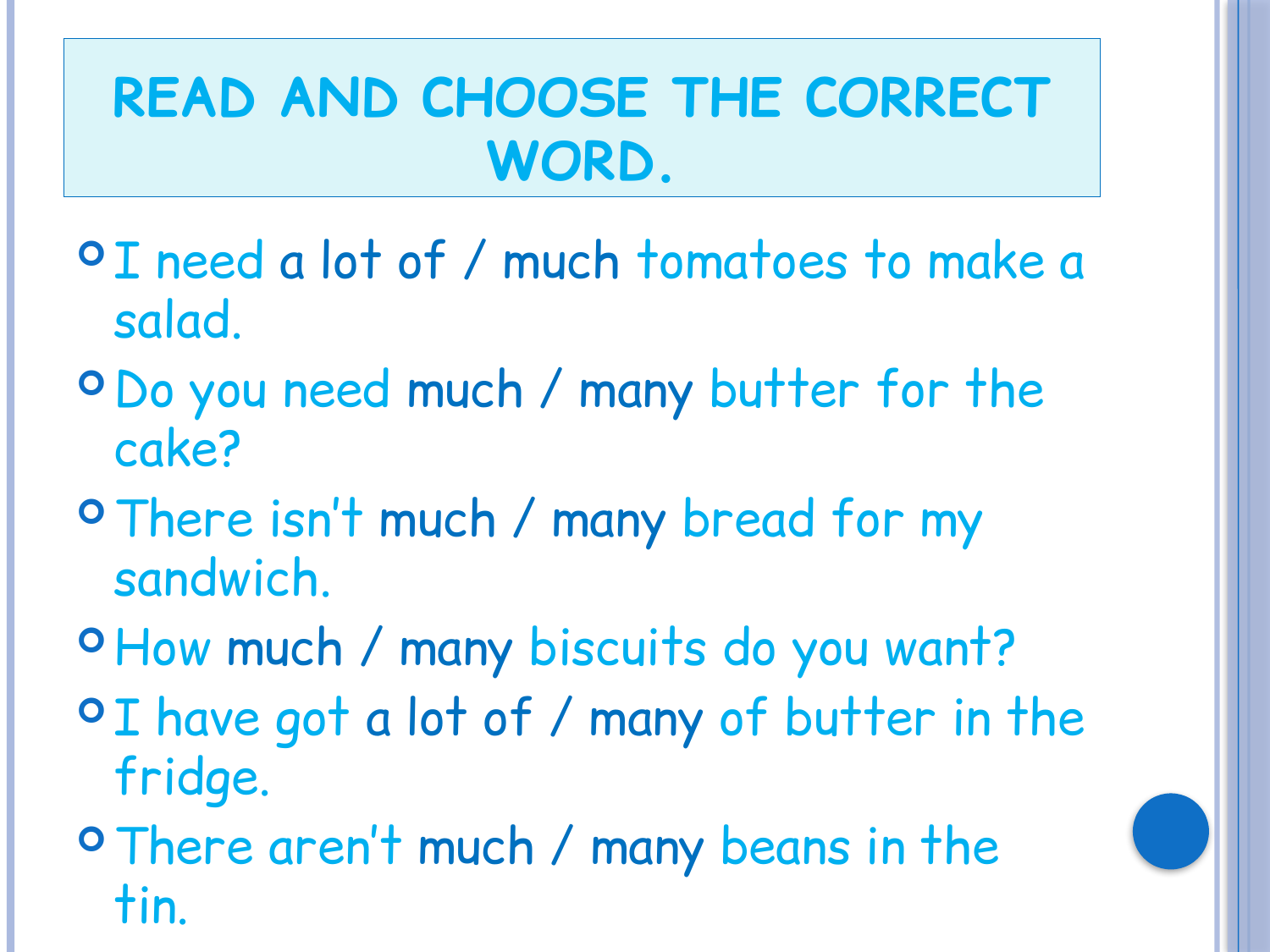

# READ AND CHOOSE THE CORRECT WORD.
I need a lot of / much tomatoes to make a salad.
Do you need much / many butter for the cake?
There isn’t much / many bread for my sandwich.
How much / many biscuits do you want?
I have got a lot of / many of butter in the fridge.
There aren’t much / many beans in the tin.